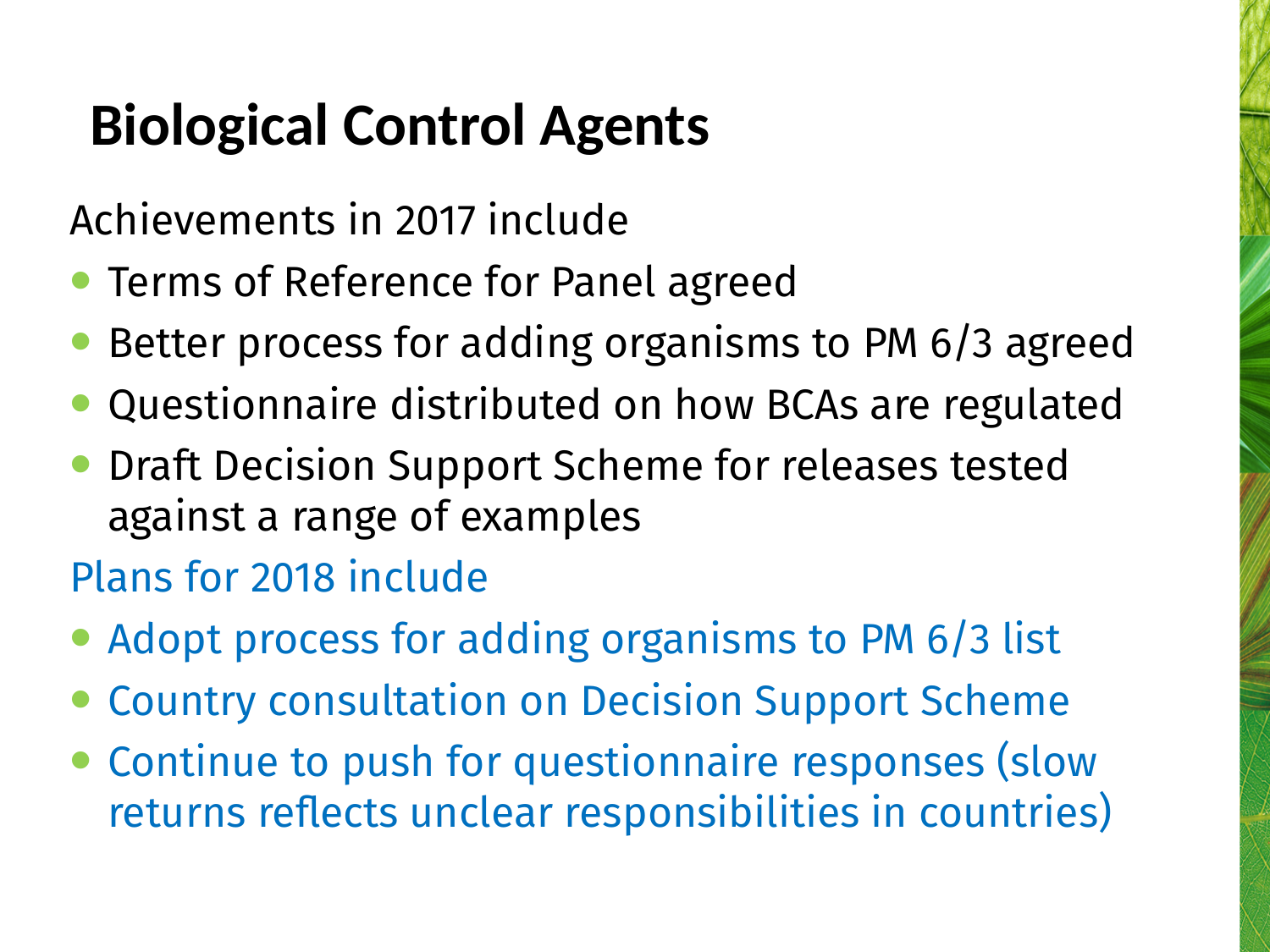

# Biological Control Agents
Achievements in 2017 include
Terms of Reference for Panel agreed
Better process for adding organisms to PM 6/3 agreed
Questionnaire distributed on how BCAs are regulated
Draft Decision Support Scheme for releases tested against a range of examples
Plans for 2018 include
Adopt process for adding organisms to PM 6/3 list
Country consultation on Decision Support Scheme
Continue to push for questionnaire responses (slow returns reflects unclear responsibilities in countries)